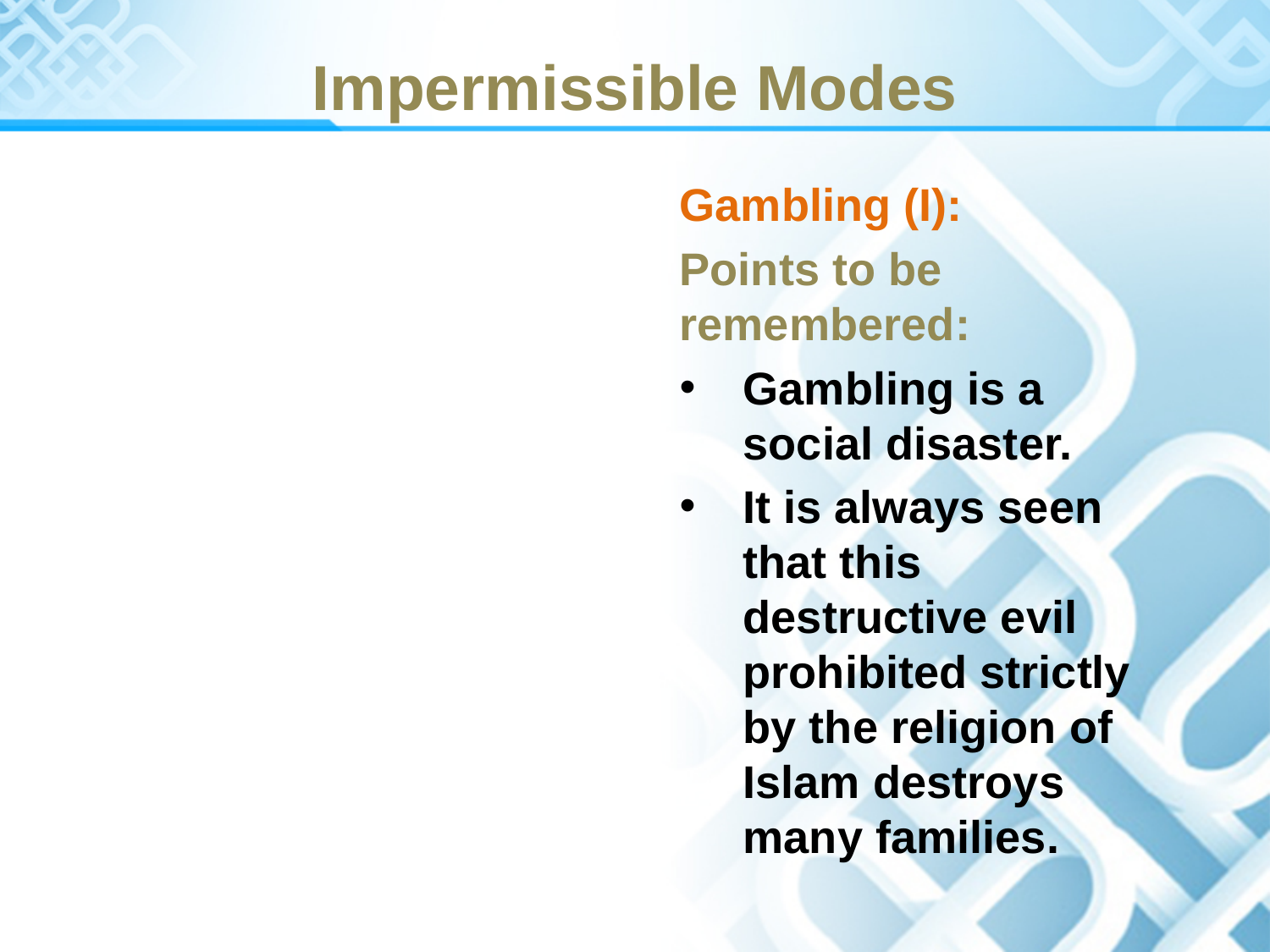

Impermissible Modes
Gambling (I):
Points to be remembered:
Gambling is a social disaster.
It is always seen that this destructive evil prohibited strictly by the religion of Islam destroys many families.